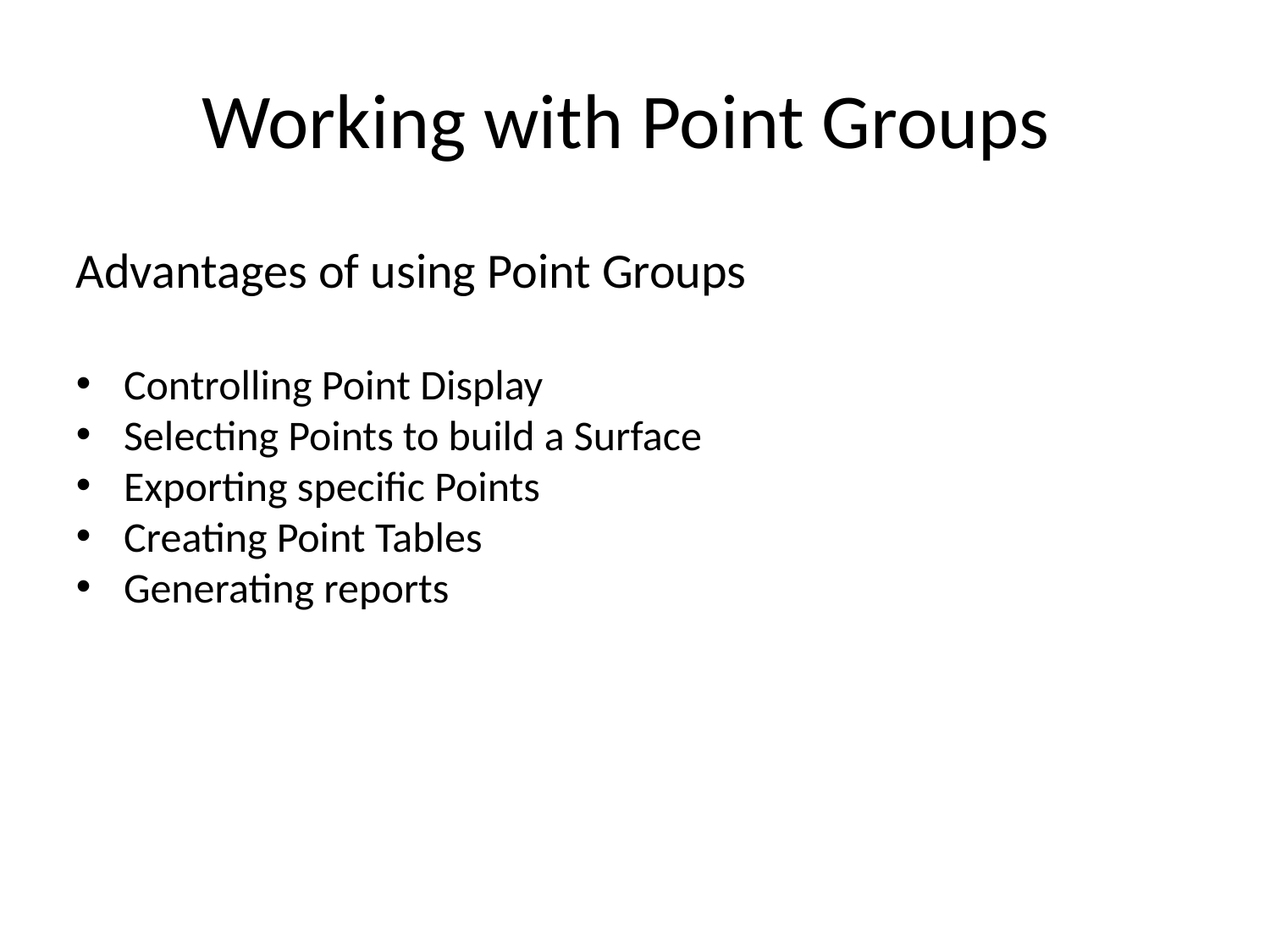

# Working with Point Groups
Advantages of using Point Groups

Controlling Point Display
Selecting Points to build a Surface
Exporting specific Points
Creating Point Tables
Generating reports